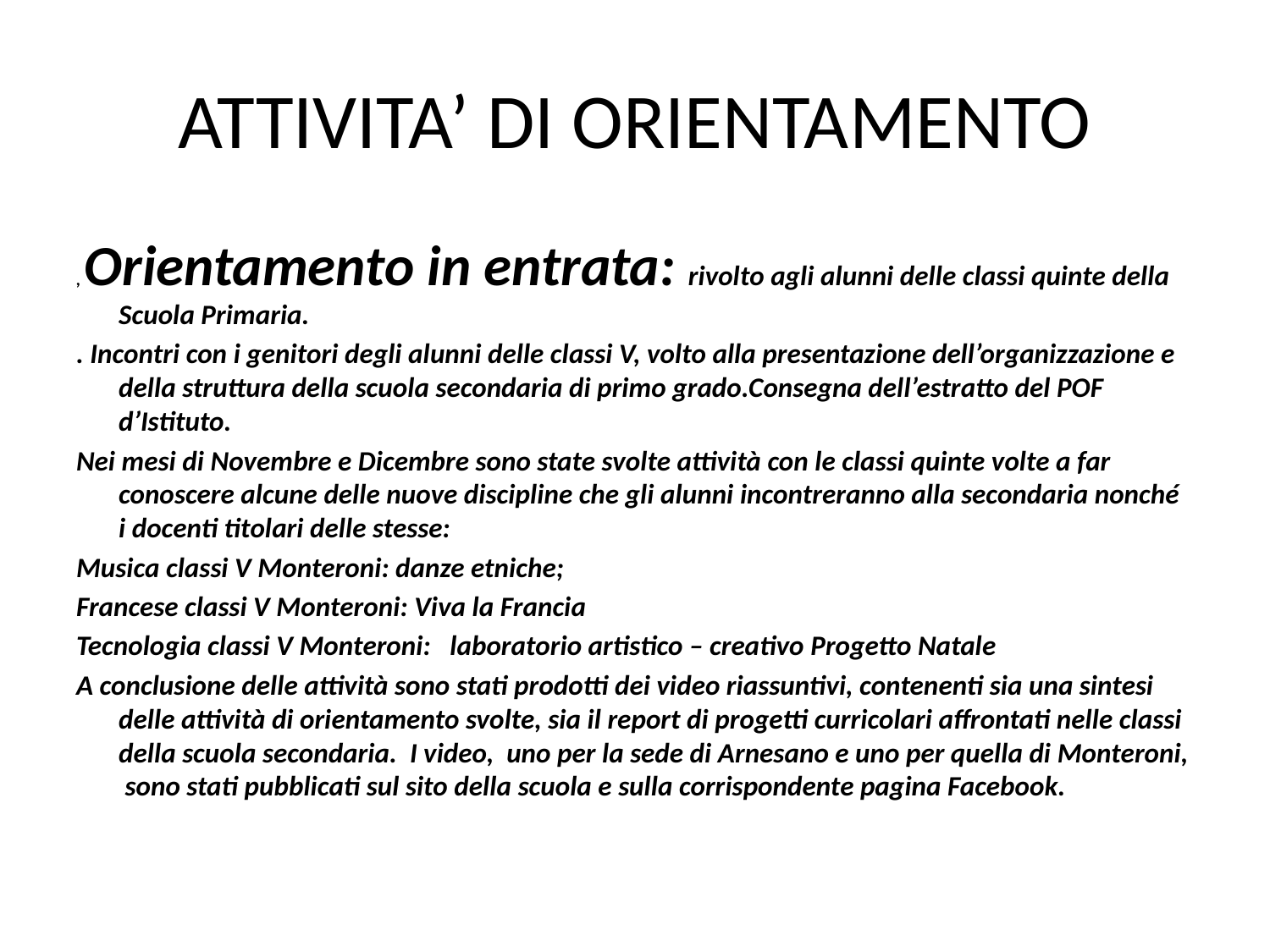

# ATTIVITA’ DI ORIENTAMENTO
, Orientamento in entrata: rivolto agli alunni delle classi quinte della Scuola Primaria.
. Incontri con i genitori degli alunni delle classi V, volto alla presentazione dell’organizzazione e della struttura della scuola secondaria di primo grado.Consegna dell’estratto del POF d’Istituto.
Nei mesi di Novembre e Dicembre sono state svolte attività con le classi quinte volte a far conoscere alcune delle nuove discipline che gli alunni incontreranno alla secondaria nonché i docenti titolari delle stesse:
Musica classi V Monteroni: danze etniche;
Francese classi V Monteroni: Viva la Francia
Tecnologia classi V Monteroni:   laboratorio artistico – creativo Progetto Natale
A conclusione delle attività sono stati prodotti dei video riassuntivi, contenenti sia una sintesi delle attività di orientamento svolte, sia il report di progetti curricolari affrontati nelle classi della scuola secondaria.  I video,  uno per la sede di Arnesano e uno per quella di Monteroni,  sono stati pubblicati sul sito della scuola e sulla corrispondente pagina Facebook.